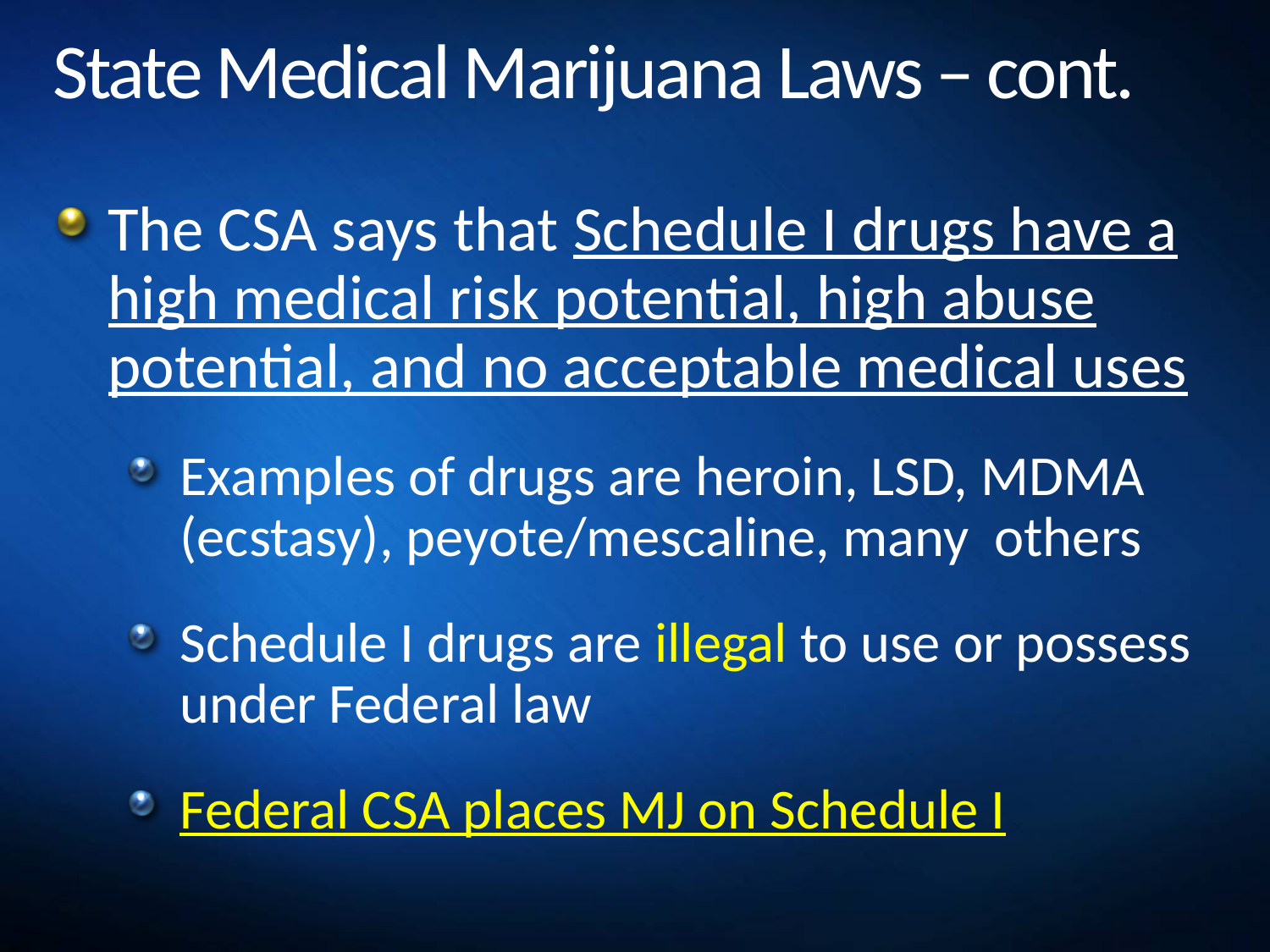

# State Medical Marijuana Laws – cont.
The CSA says that Schedule I drugs have a high medical risk potential, high abuse potential, and no acceptable medical uses

Examples of drugs are heroin, LSD, MDMA (ecstasy), peyote/mescaline, many  others

Schedule I drugs are illegal to use or possess under Federal law

Federal CSA places MJ on Schedule I